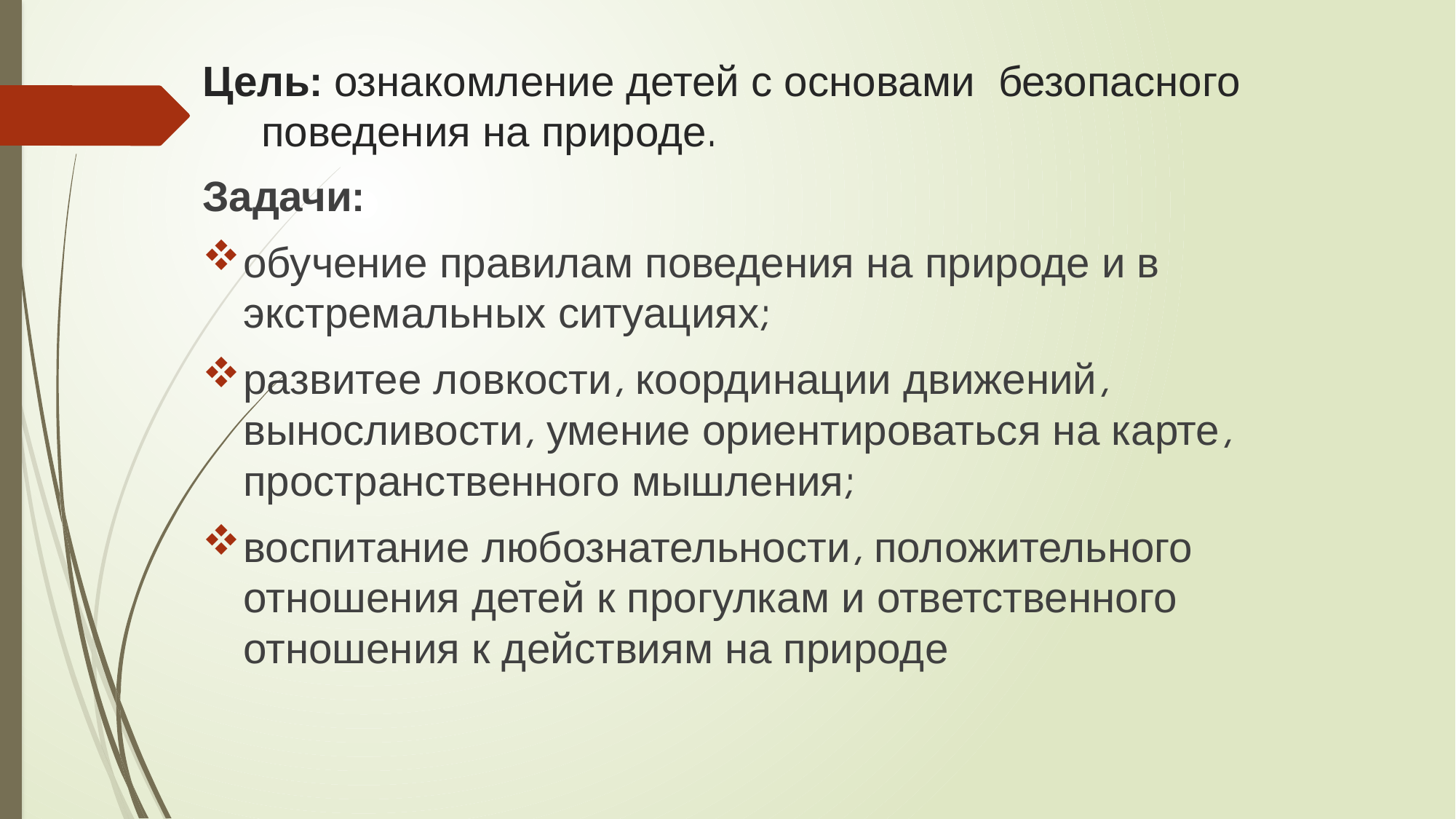

# Цель: ознакомление детей с основами  безопасного                поведения на природе.
Задачи:
обучение правилам поведения на природе и в экстремальных ситуациях;
развитее ловкости, координации движений, выносливости, умение ориентироваться на карте, пространственного мышления;
воспитание любознательности, положительного отношения детей к прогулкам и ответственного отношения к действиям на природе